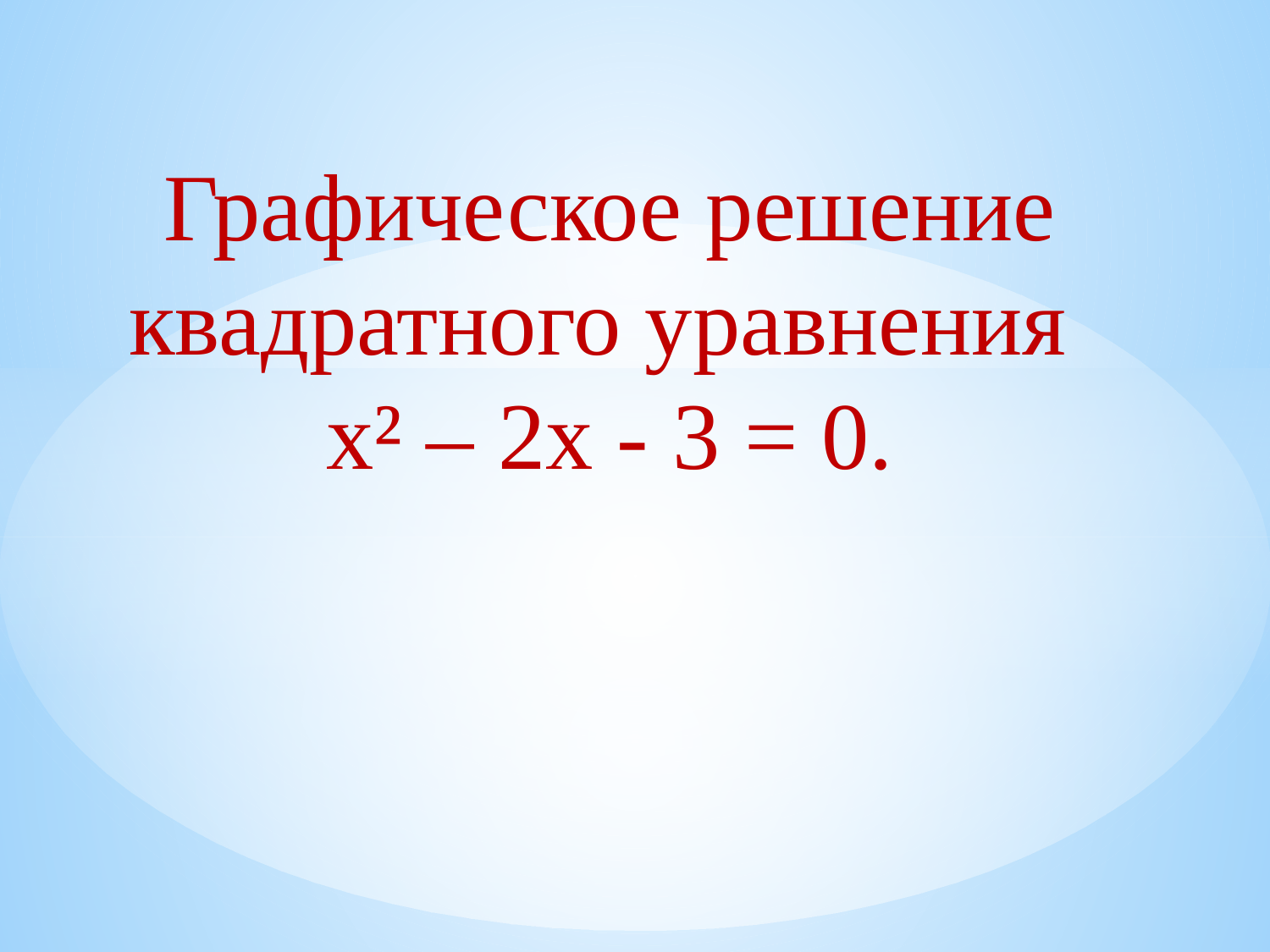

Графическое решение квадратного уравнения
x² – 2x - 3 = 0.